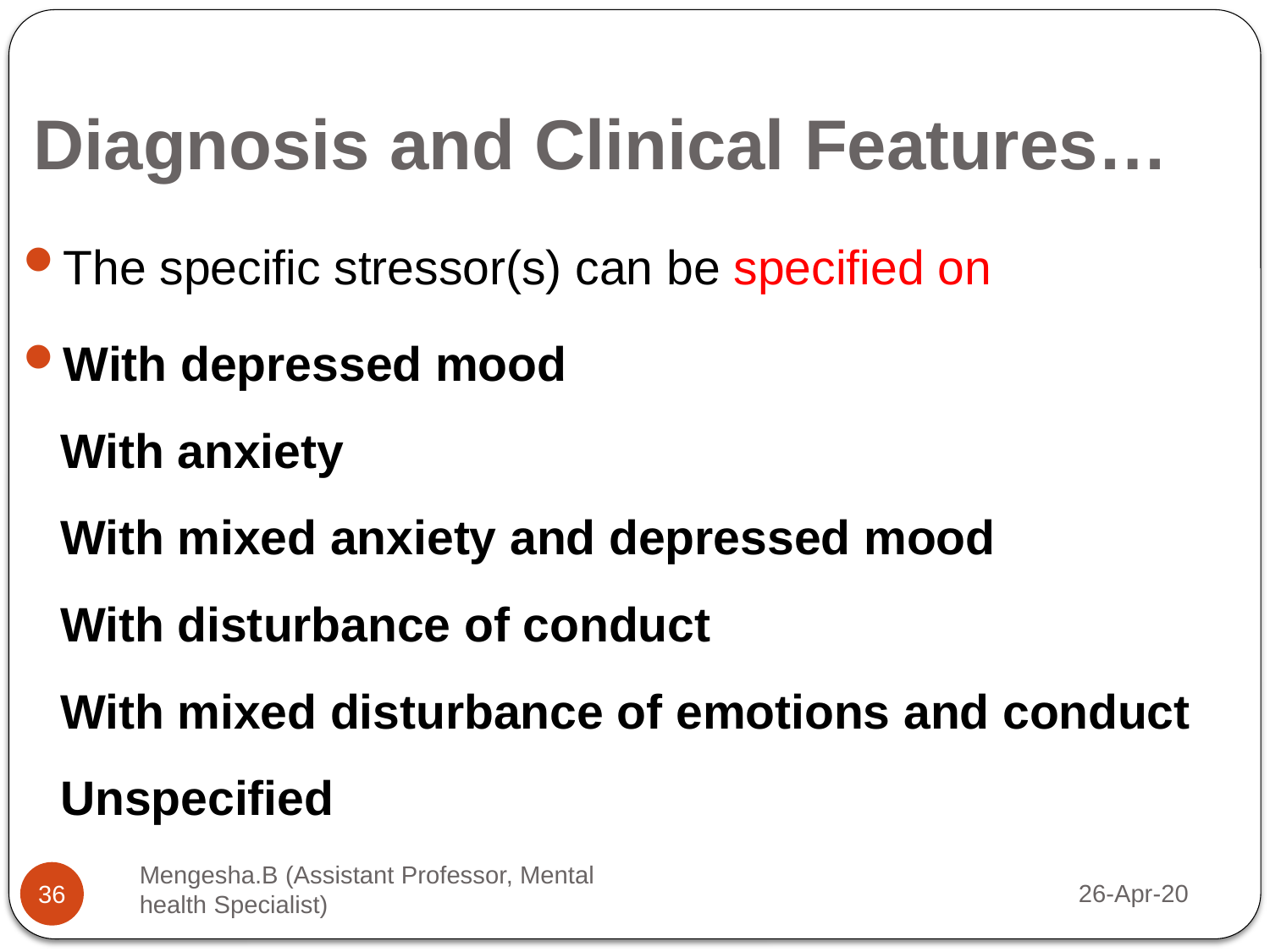

# Diagnosis and Clinical Features…
The specific stressor(s) can be specified on
With depressed mood
With anxiety
With mixed anxiety and depressed mood
With disturbance of conduct
With mixed disturbance of emotions and conduct
Unspecified

Mengesha.B (Assistant Professor, Mental health Specialist)
26-Apr-20
36